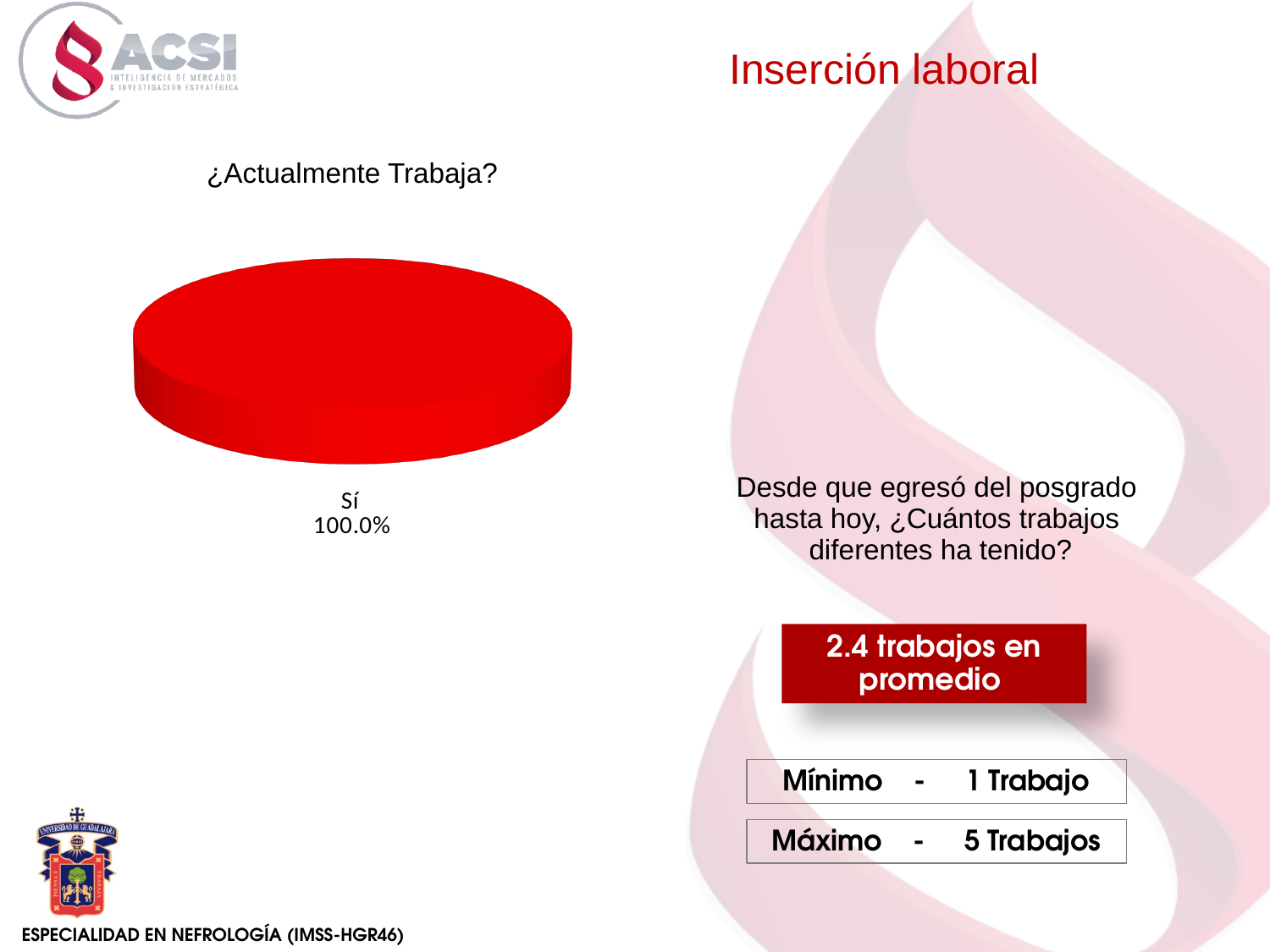

[unsupported chart]

Inserción laboral
¿Actualmente Trabaja?
Desde que egresó del posgrado
hasta hoy, ¿Cuántos trabajos
diferentes ha tenido?
2.4 trabajos en promedio
Mínimo    -     1 Trabajo
Máximo    -     5 Trabajos